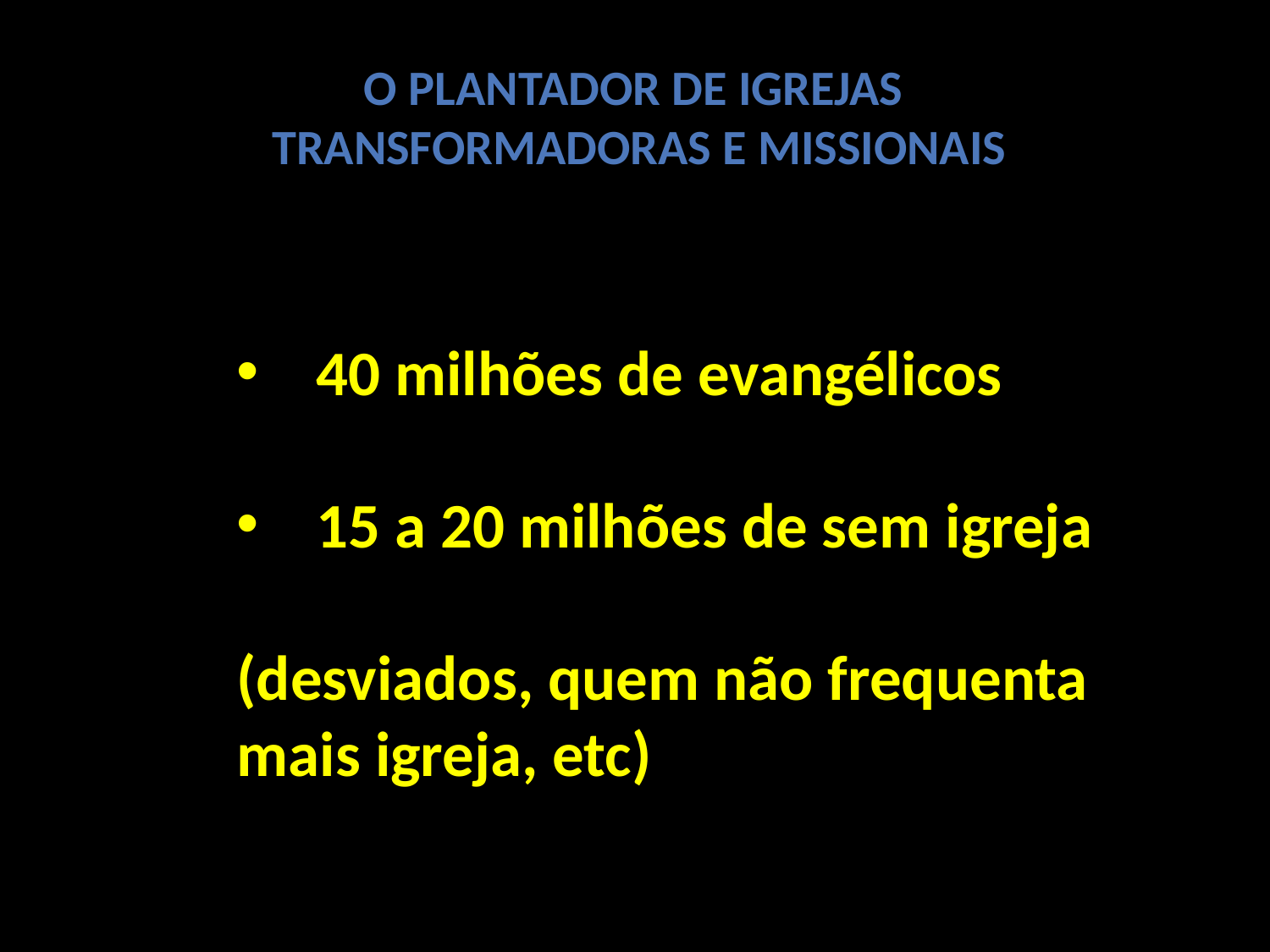

O Plantador de Igrejas
Transformadoras e Missionais
40 milhões de evangélicos

15 a 20 milhões de sem igreja

(desviados, quem não frequenta
mais igreja, etc)